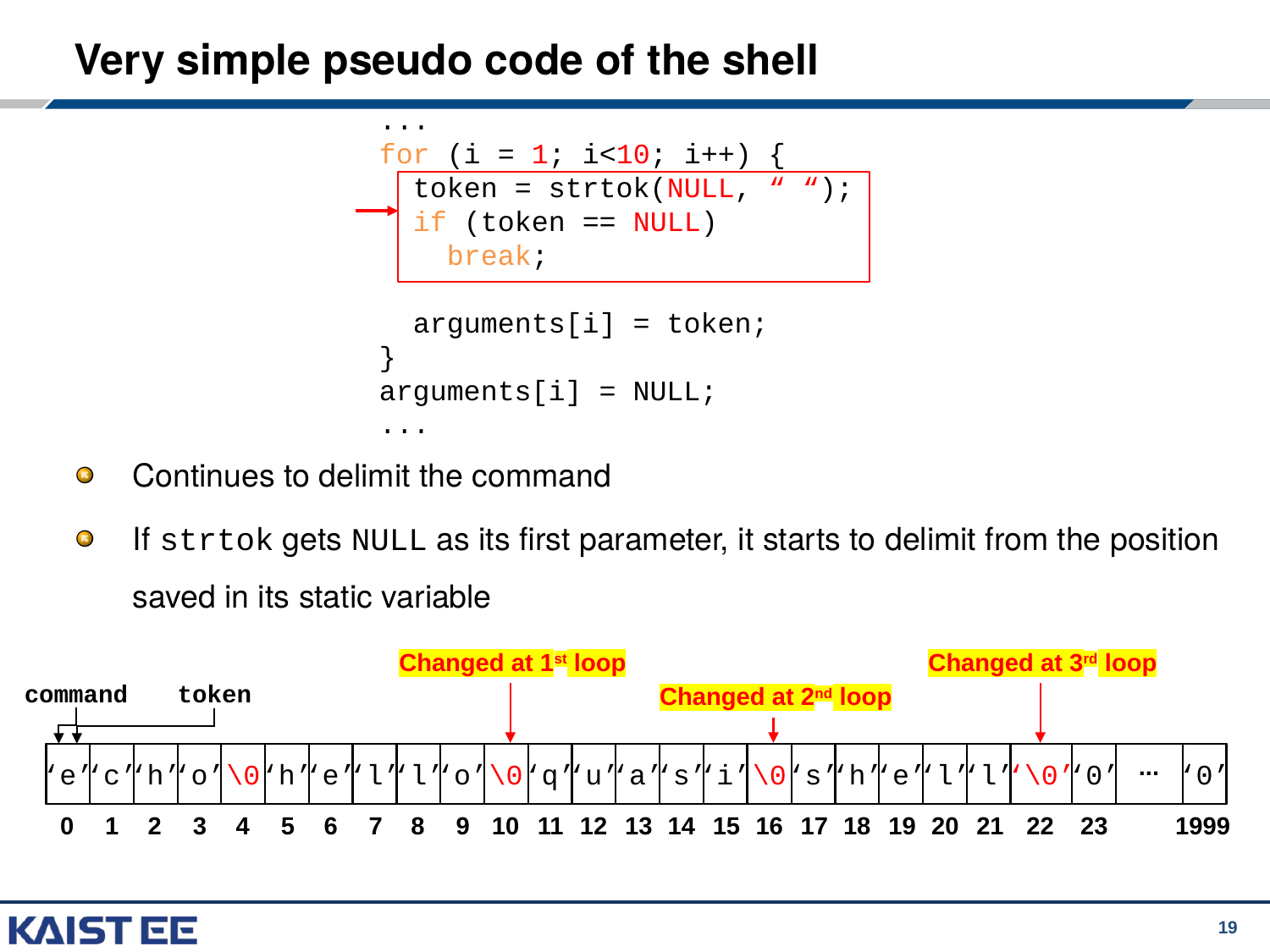

# Very simple pseudo code of the shell
...
for (i = 1; i<10; i++) {
  token = strtok(NULL, “ “);
  if (token == NULL)
    break;

  arguments[i] = token;
}
arguments[i] = NULL;
...

Continues to delimit the command
If strtok gets NULL as its first parameter, it starts to delimit from the position saved in its static variable
Changed at 1st loop
Changed at 3rd loop
Changed at 2nd loop
command
token

‘e’
‘c’
‘h’
‘o’
\0
‘h’
‘e’
‘l’
‘l’
‘o’
\0
‘q’
‘u’
‘a’
‘s’
‘i’
\0
‘s’
‘h’
‘e’
‘l’
‘l’
‘\0’
‘0’
‘0’
...
0
1
2
3
4
5
6
7
8
9
10
11
12
13
14
15
16
17
18
19
20
21
22
23
1999